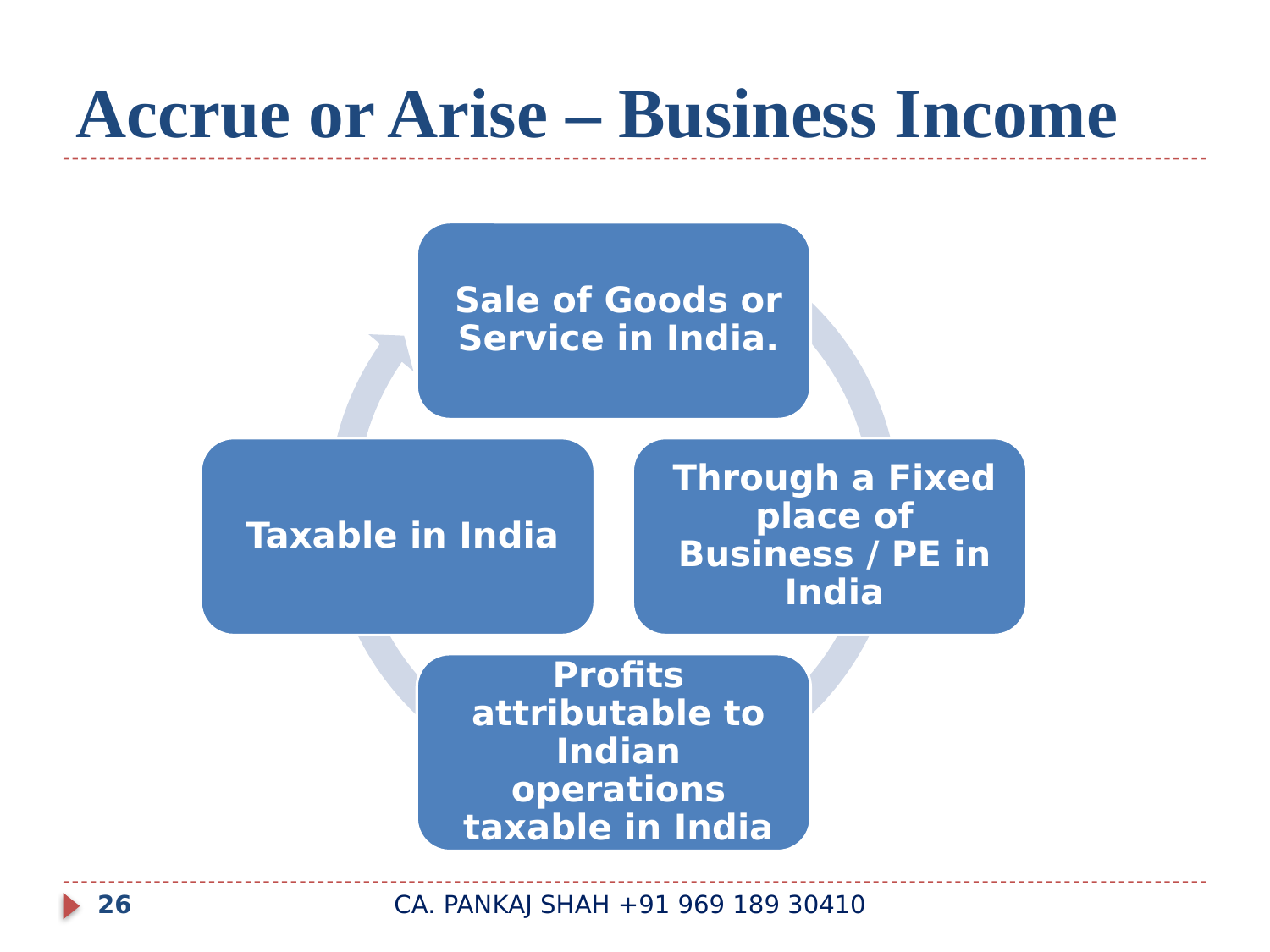

# Accrue or Arise – Business Income
Sale of Goods or Service in India.
Through a Fixed place of Business / PE in India
Profits attributable to Indian operations taxable in India
Taxable in India
26
CA. PANKAJ SHAH +91 969 189 30410